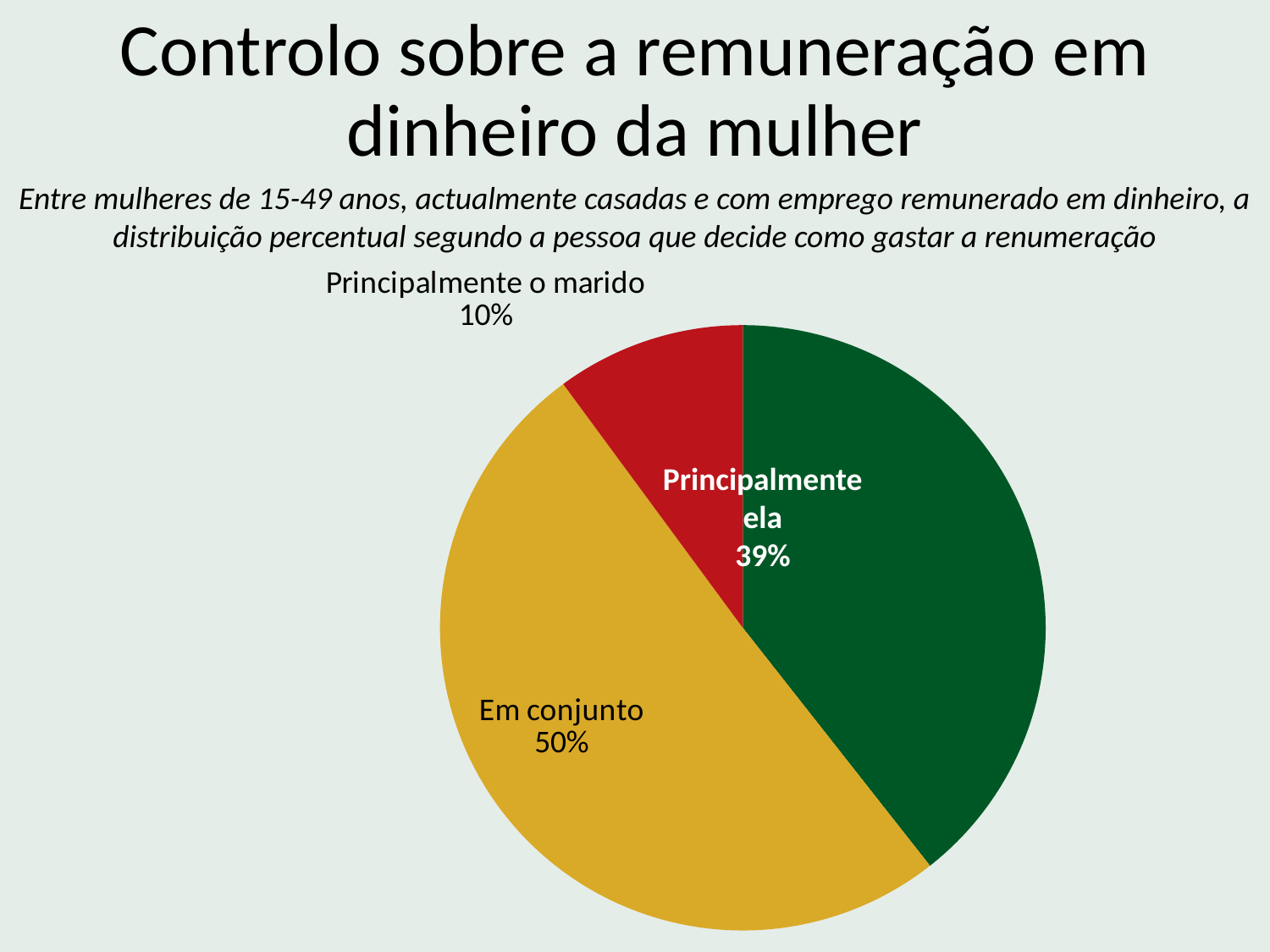

Controlo sobre a remuneração em dinheiro da mulher
Entre mulheres de 15-49 anos, actualmente casadas e com emprego remunerado em dinheiro, a distribuição percentual segundo a pessoa que decide como gastar a renumeração

### Chart

| Category | Sales |
|---|---|
| Principalmente ela | 39.0 |
| Em conjunto | 50.0 |
| Principalmente o marido | 10.0 |
Principalmente ela
39%